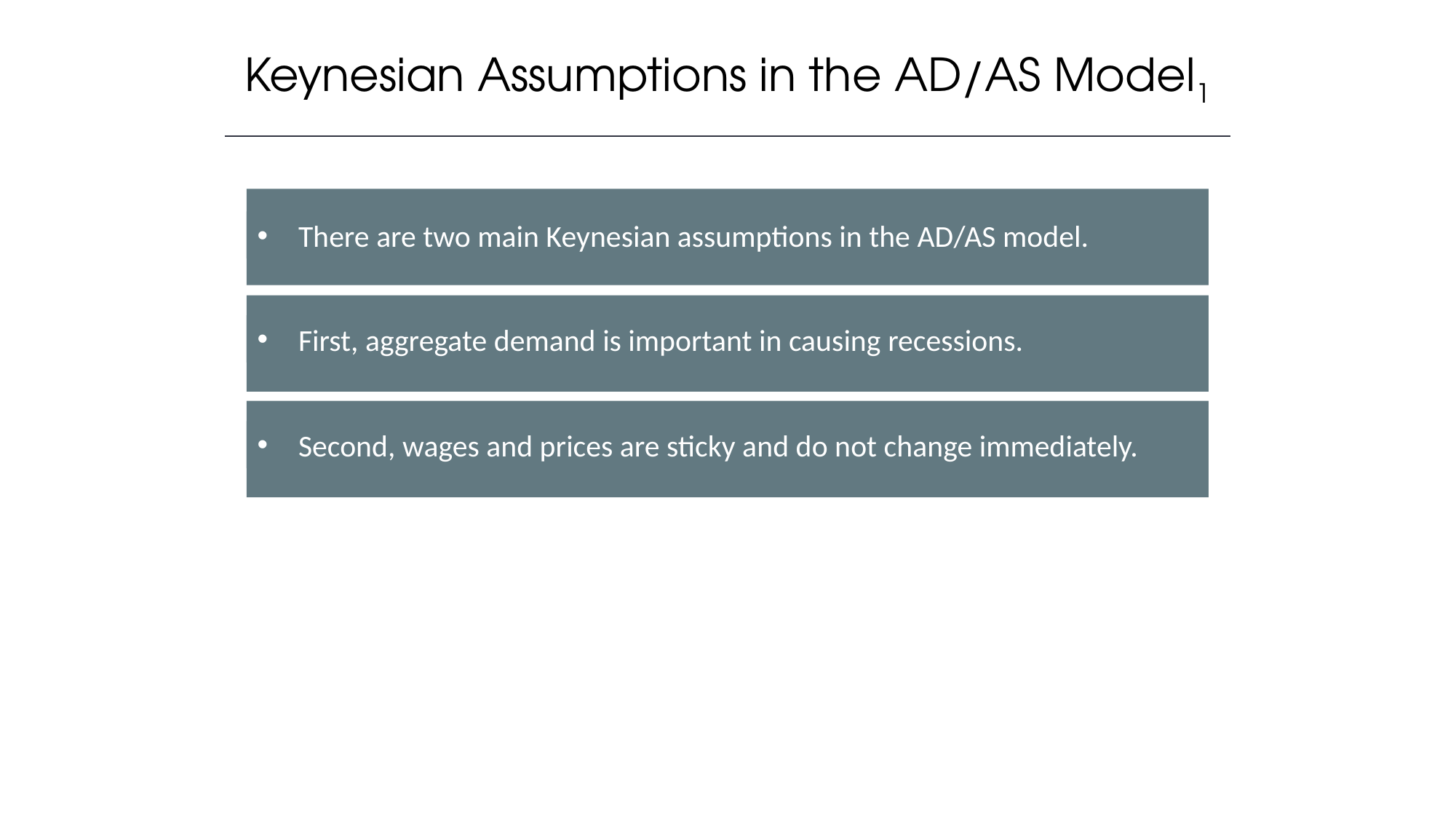

Keynesian Assumptions in the AD/AS Model1

There are two main Keynesian assumptions in the AD/AS model.

First, aggregate demand is important in causing recessions.

Second, wages and prices are sticky and do not change immediately.